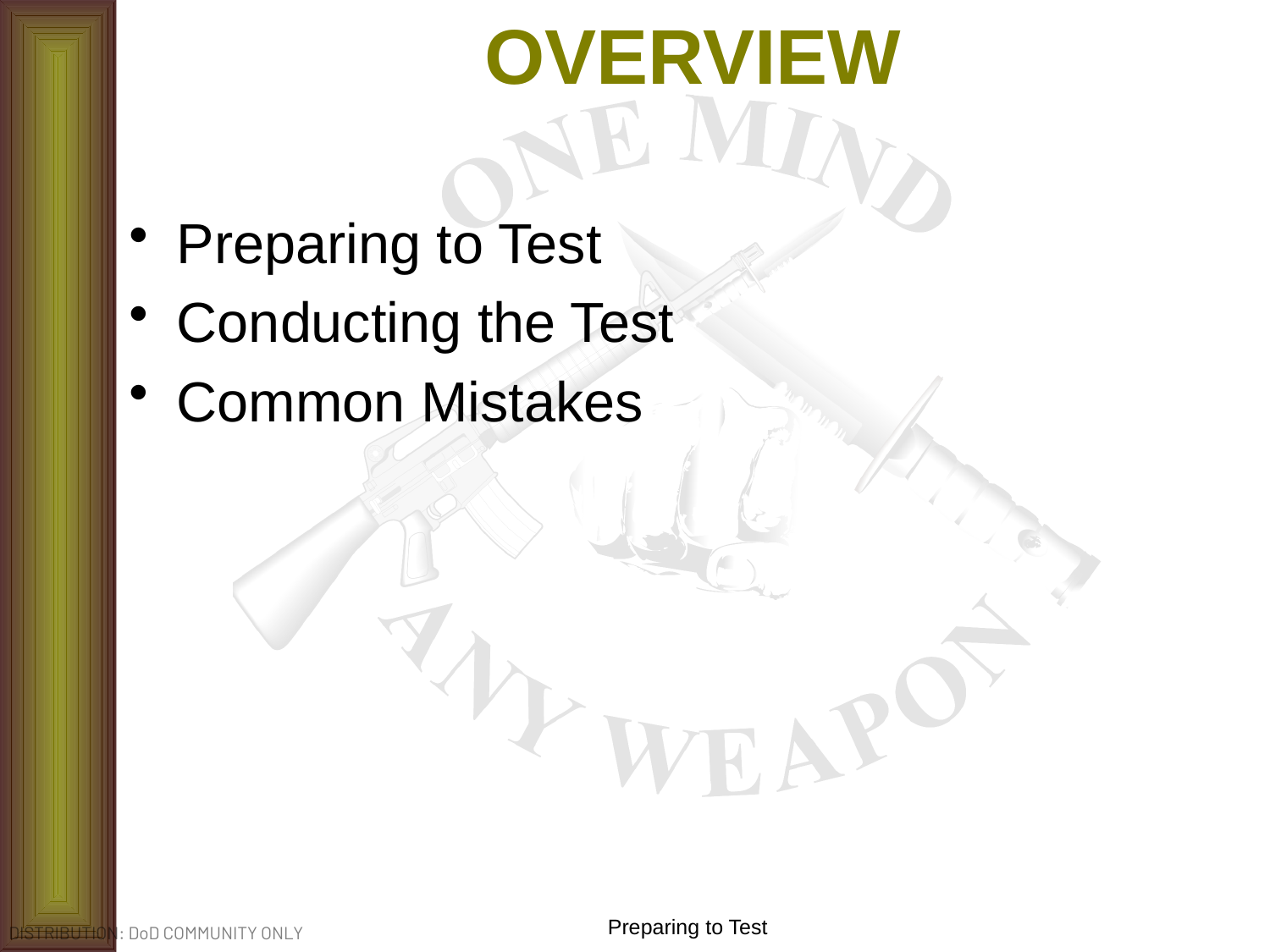

# OVERVIEW
Preparing to Test
Conducting the Test
Common Mistakes
Preparing to Test